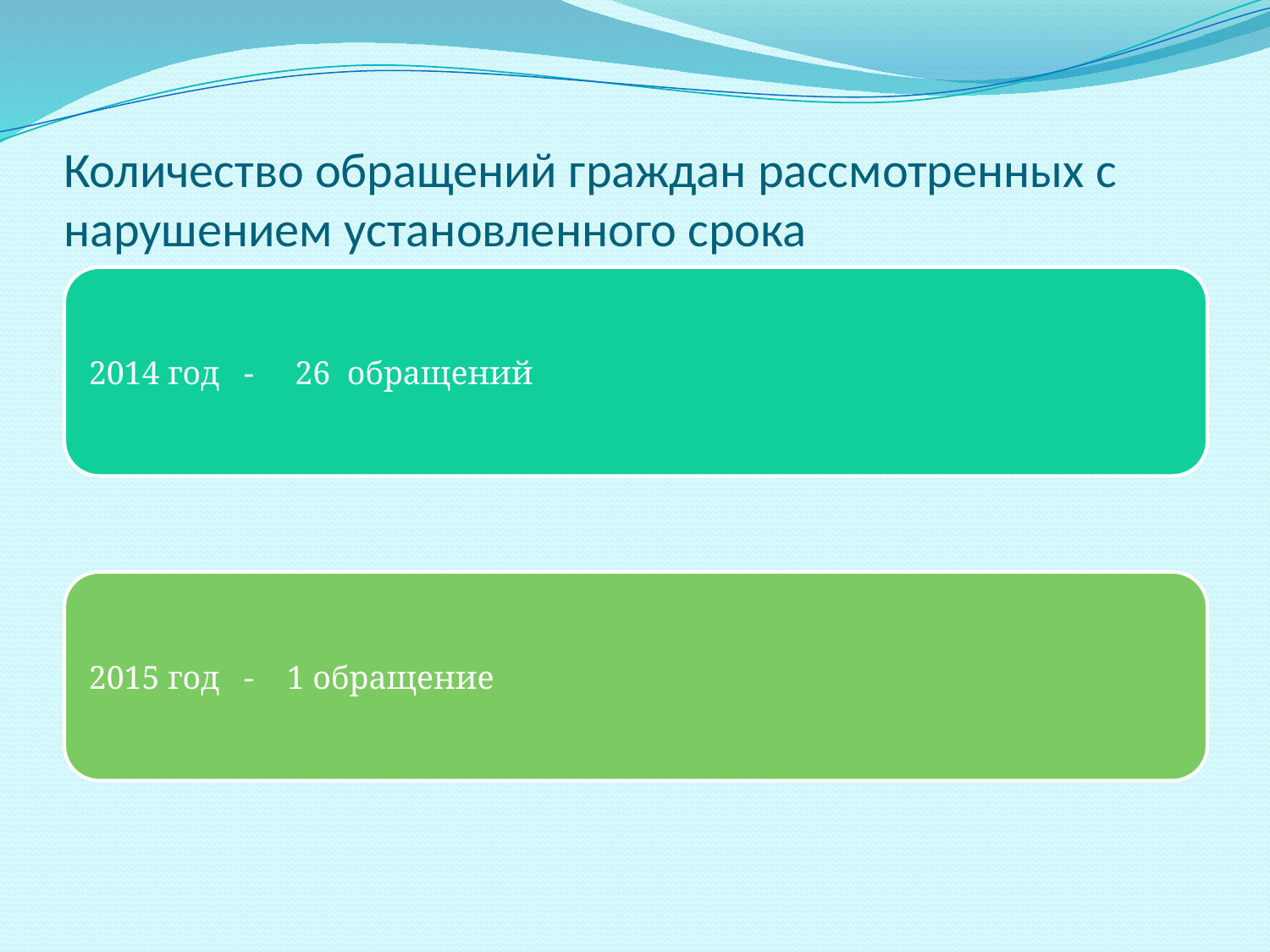

# Количество обращений граждан рассмотренных с нарушением установленного срока
2014 год   -     26  обращений
2015 год   -    1 обращение